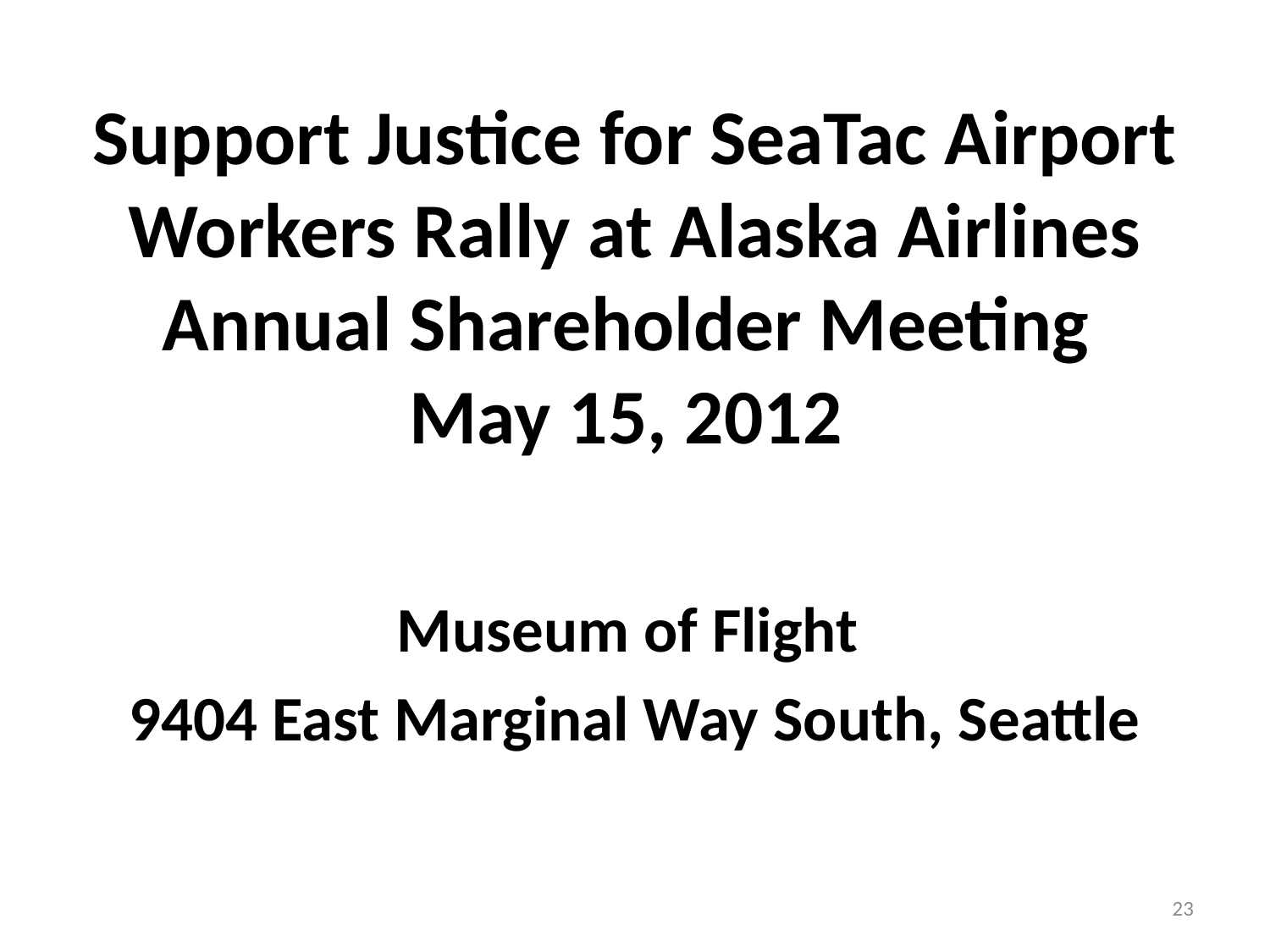

# Support Justice for SeaTac Airport Workers Rally at Alaska Airlines Annual Shareholder Meeting May 15, 2012
Museum of Flight
9404 East Marginal Way South, Seattle

23